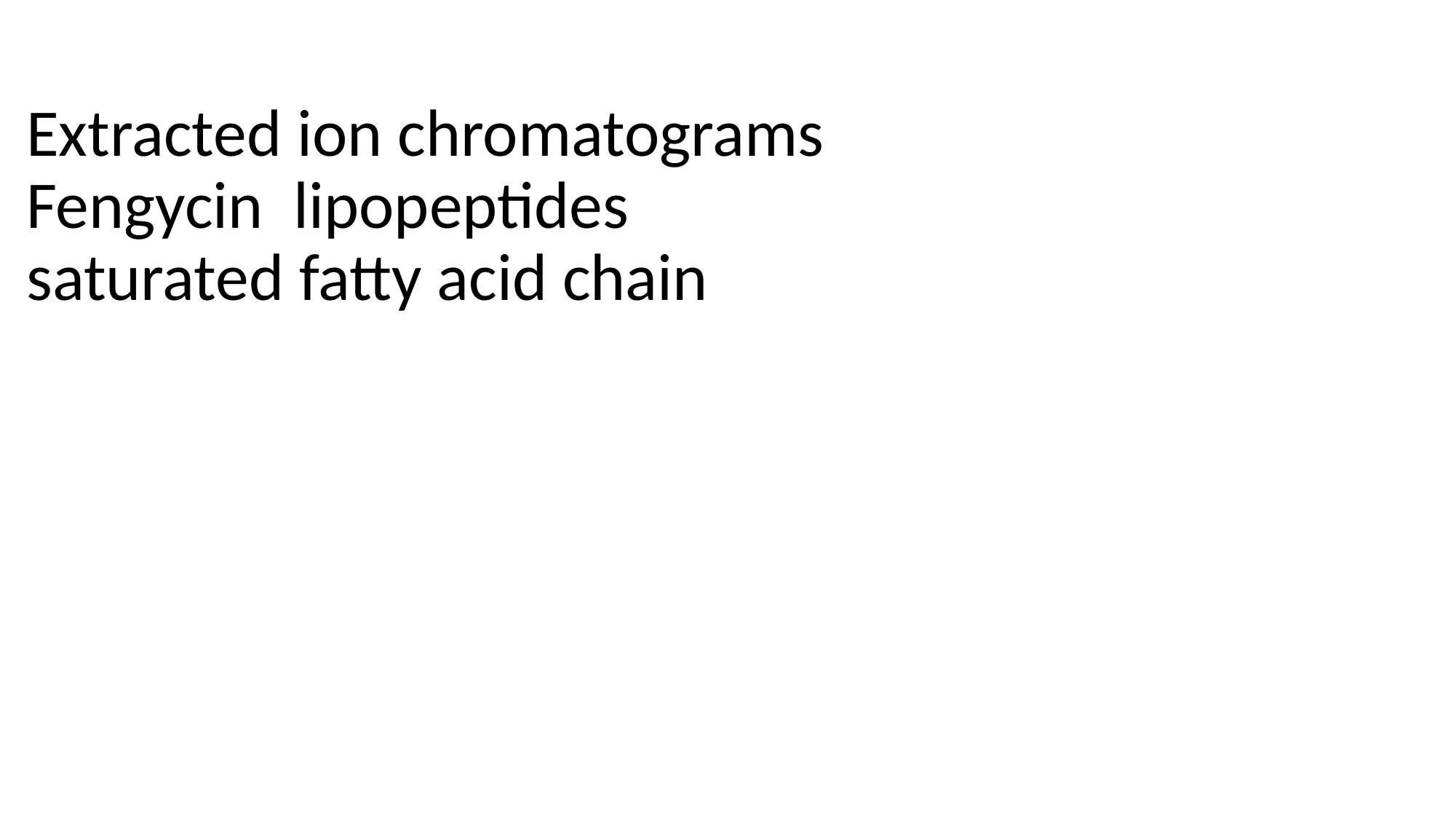

Extracted ion chromatograms
Fengycin  lipopeptides
saturated fatty acid chain